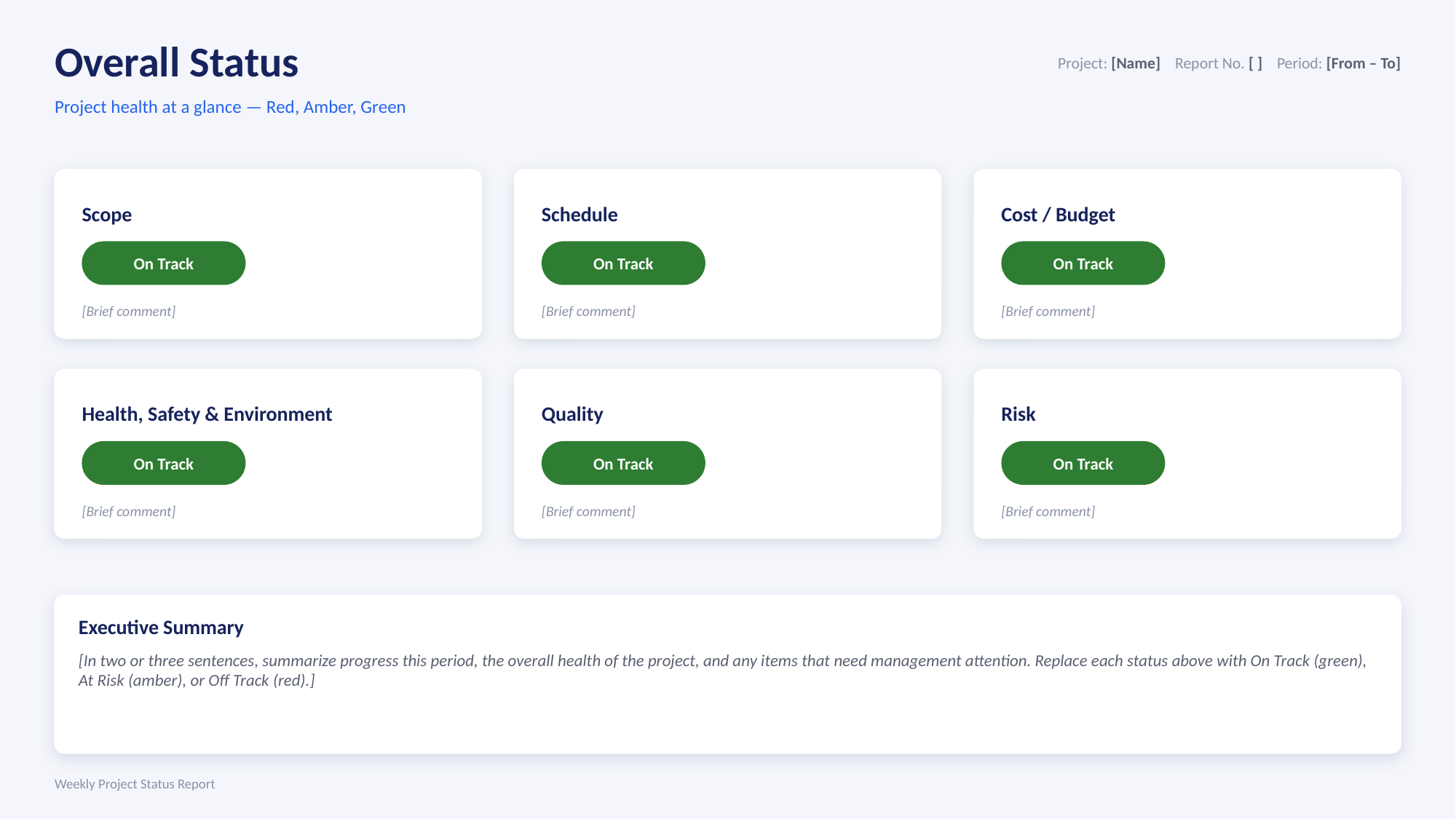

Overall Status
Project: [Name]    Report No. [ ]    Period: [From – To]
Project health at a glance — Red, Amber, Green

Scope
Schedule
Cost / Budget

On Track

On Track

On Track
[Brief comment]
[Brief comment]
[Brief comment]

Health, Safety & Environment
Quality
Risk

On Track

On Track

On Track
[Brief comment]
[Brief comment]
[Brief comment]

Executive Summary
[In two or three sentences, summarize progress this period, the overall health of the project, and any items that need management attention. Replace each status above with On Track (green), At Risk (amber), or Off Track (red).]
Weekly Project Status Report